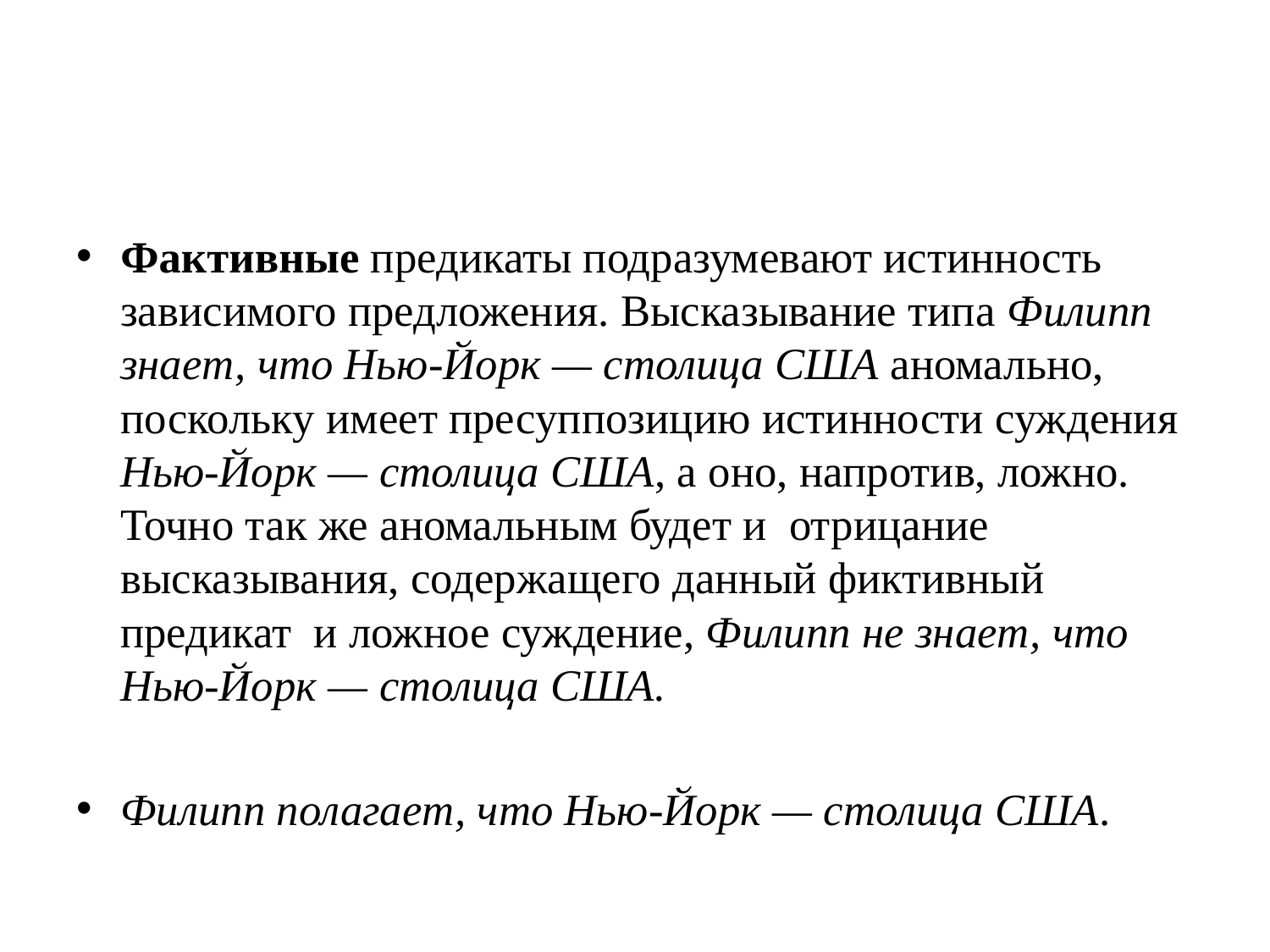

#
Фактивные предикаты подразумевают истинность зависимого предложения. Высказывание типа Филипп знает, что Нью-Йорк — столица США аномально, поскольку имеет пресуппозицию истинности суждения Нью-Йорк — столица США, а оно, напротив, ложно. Точно так же аномальным будет и  отрицание высказывания, содержащего данный фиктивный предикат  и ложное суждение, Филипп не знает, что Нью-Йорк — столица США.

Филипп полагает, что Нью-Йорк — столица США.